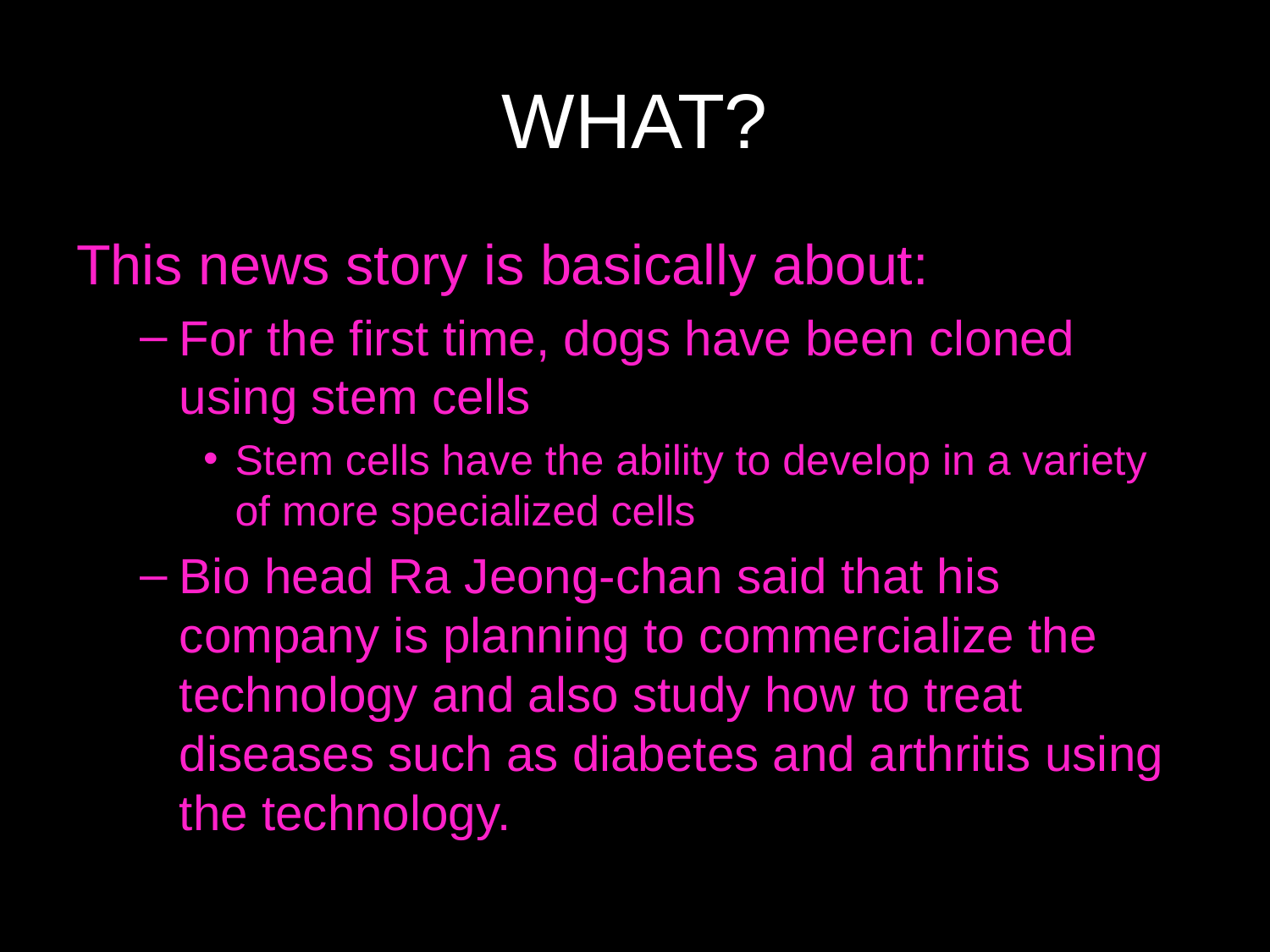

# WHAT?
This news story is basically about:
For the first time, dogs have been cloned using stem cells
Stem cells have the ability to develop in a variety of more specialized cells
Bio head Ra Jeong-chan said that his company is planning to commercialize the technology and also study how to treat diseases such as diabetes and arthritis using the technology.